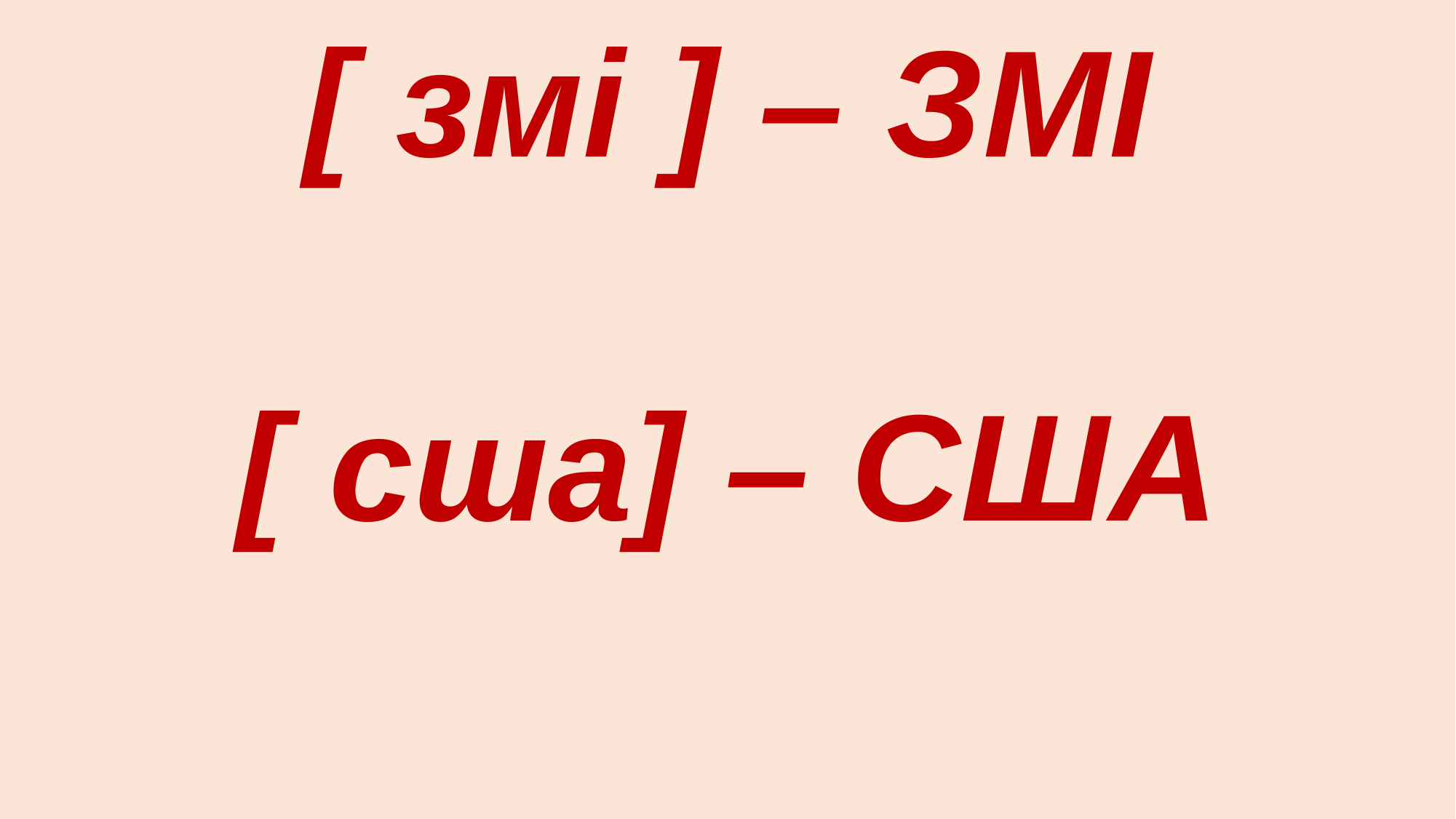

[ змі ] – ЗМІ

[ сша] – США